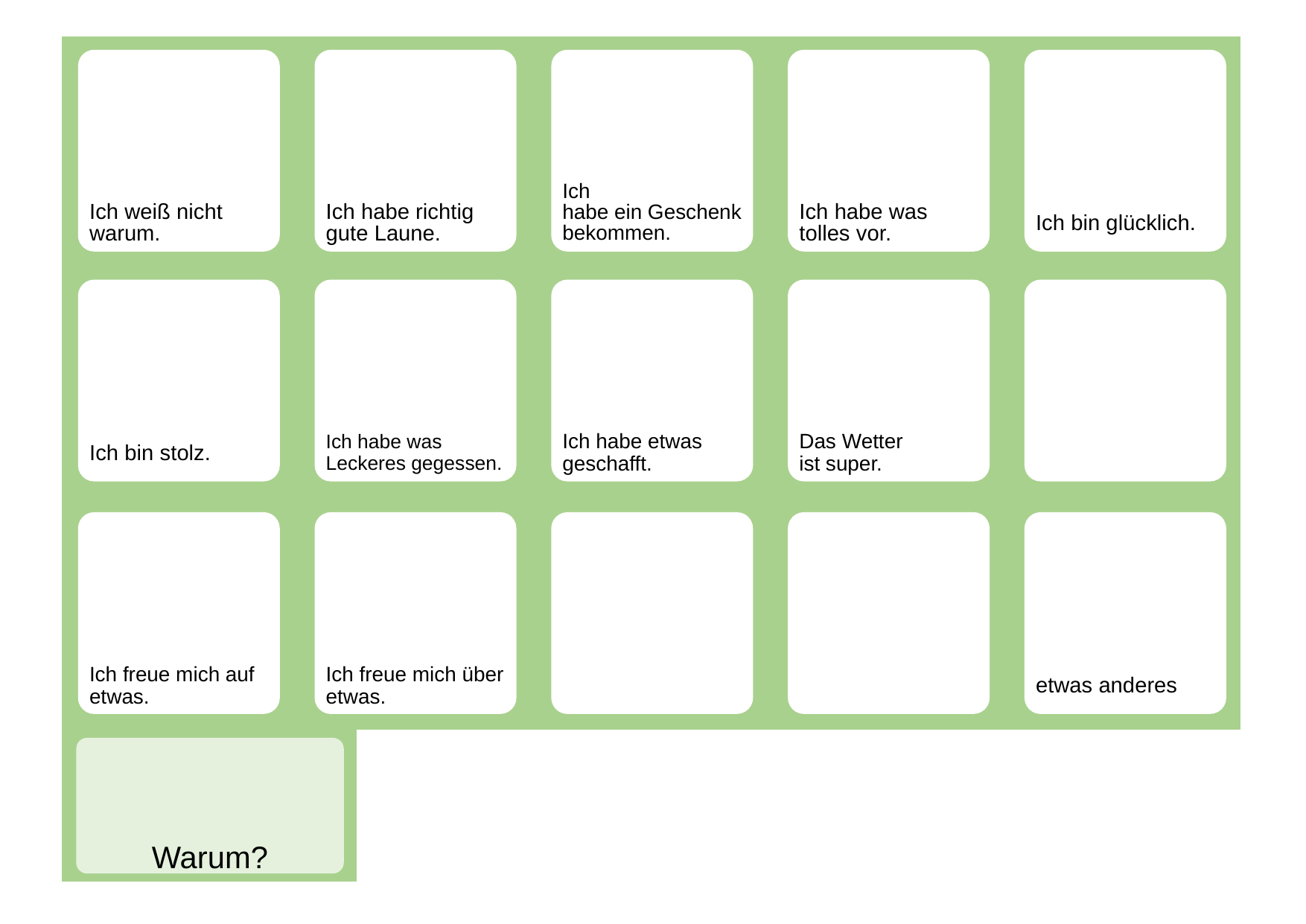

|  |  |  |  |  |  |  |  |  |  |  |  |
| --- | --- | --- | --- | --- | --- | --- | --- | --- | --- | --- | --- |
|  |  |  |  |  |  |  |  |  |  |  |  |
|  |  |  |  |  |  |  |  |  |  |  |  |
|  |  |  |  |  |  |  |  |  |  |  |  |

Ich
habe ein Geschenk bekommen.
Ich weiß nicht warum.
Ich habe richtig gute Laune.
Ich habe was tolles vor.
Ich bin glücklich.

Ich bin stolz.
Ich habe was Leckeres gegessen.
Ich habe etwas geschafft.
Das Wetter
ist super.

Ich freue mich auf etwas.
Ich freue mich über etwas.

etwas anderes

Warum?